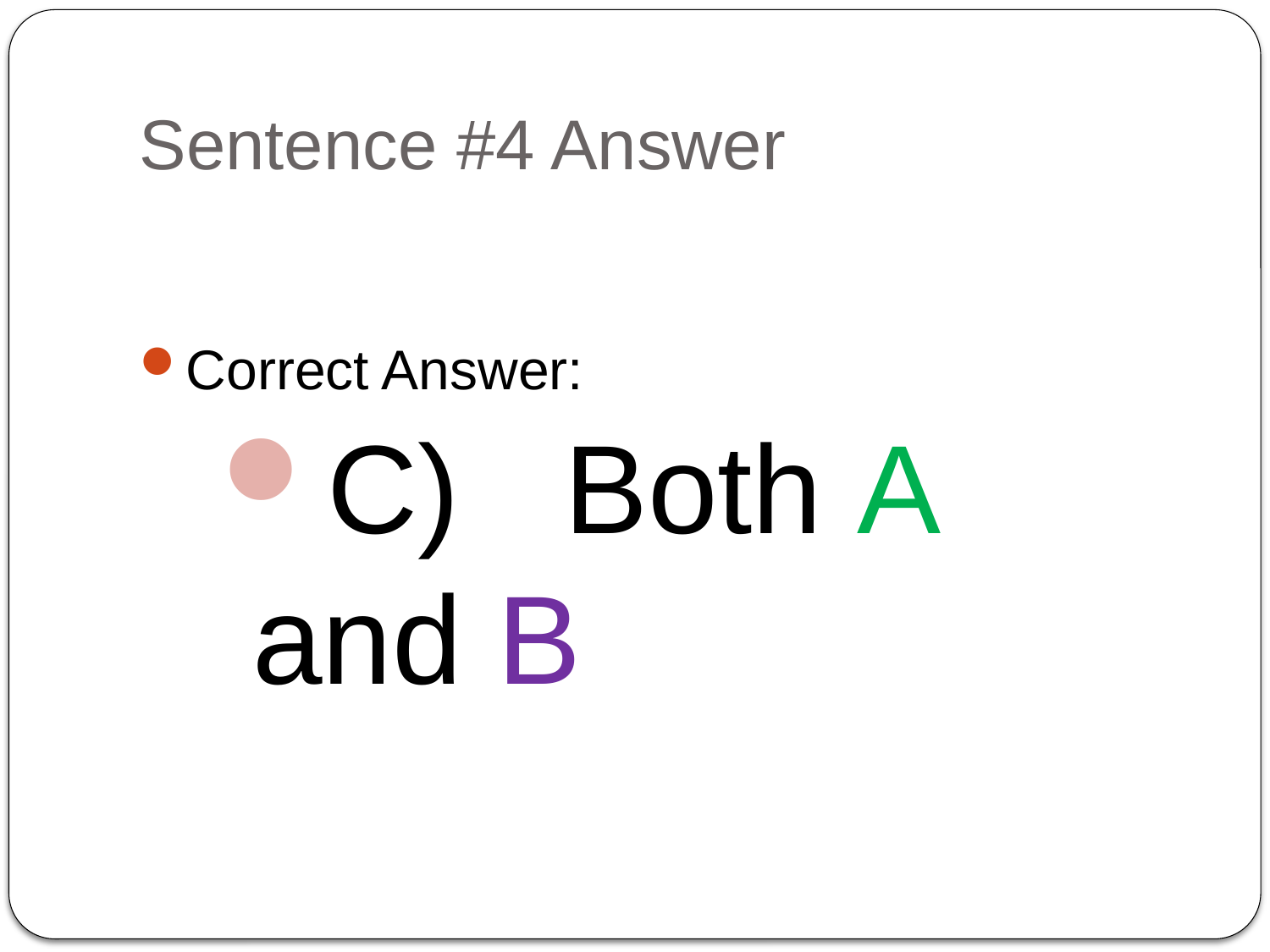

# Sentence #4 Answer
Correct Answer:
C)   Both A and B